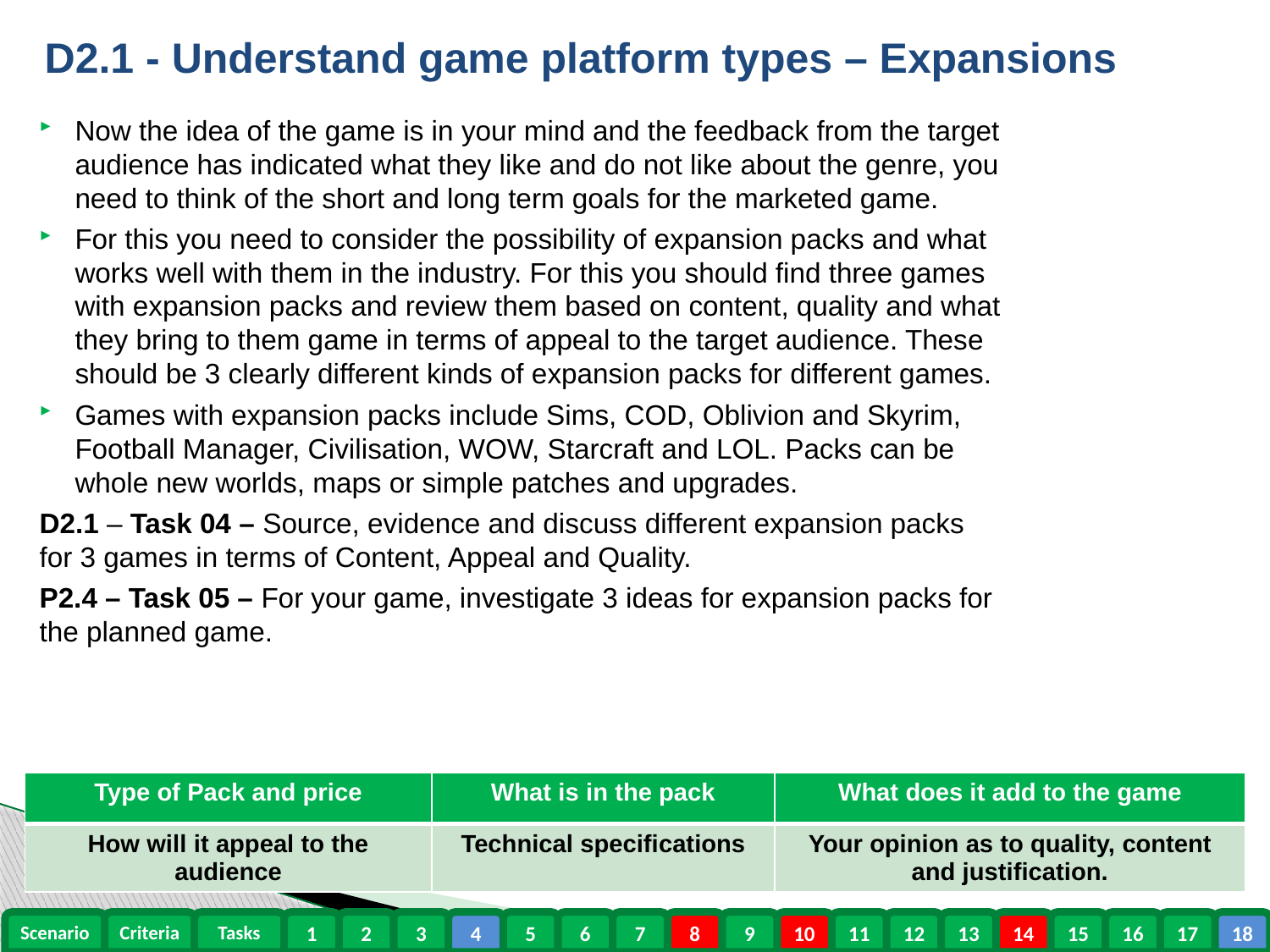

# D2.1 - Understand game platform types – Expansions
Now the idea of the game is in your mind and the feedback from the target audience has indicated what they like and do not like about the genre, you need to think of the short and long term goals for the marketed game.
For this you need to consider the possibility of expansion packs and what works well with them in the industry. For this you should find three games with expansion packs and review them based on content, quality and what they bring to them game in terms of appeal to the target audience. These should be 3 clearly different kinds of expansion packs for different games.
Games with expansion packs include Sims, COD, Oblivion and Skyrim, Football Manager, Civilisation, WOW, Starcraft and LOL. Packs can be whole new worlds, maps or simple patches and upgrades.
D2.1 – Task 04 – Source, evidence and discuss different expansion packs for 3 games in terms of Content, Appeal and Quality.
P2.4 – Task 05 – For your game, investigate 3 ideas for expansion packs for the planned game.

| Type of Pack and price | What is in the pack | What does it add to the game |
| --- | --- | --- |
| How will it appeal to the audience | Technical specifications | Your opinion as to quality, content and justification. |